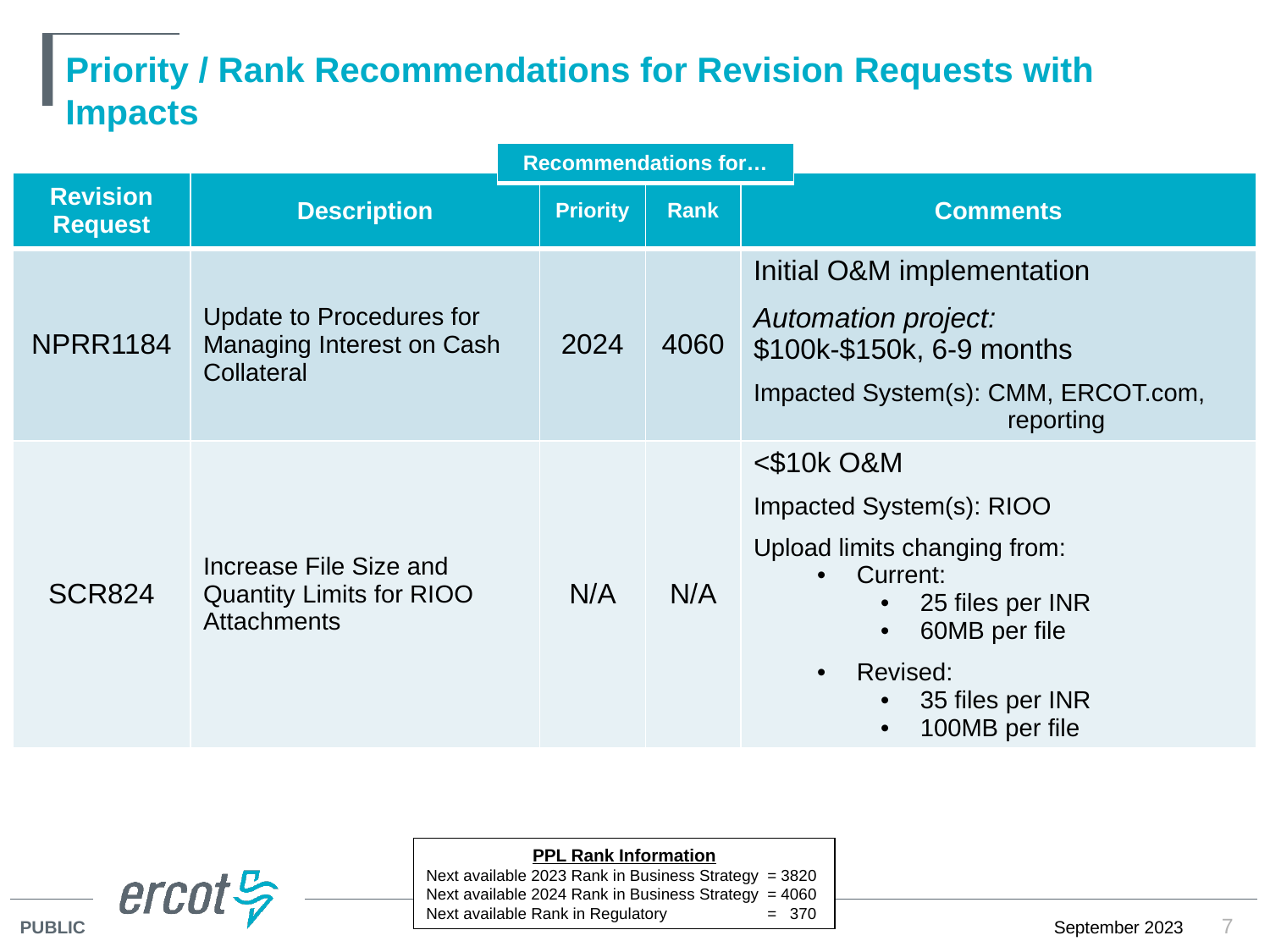

# Priority / Rank Recommendations for Revision Requests with Impacts
| Recommendations for… |
| --- |
| Revision Request | Description | Priority | Rank | Comments |
| --- | --- | --- | --- | --- |
| NPRR1184 | Update to Procedures for Managing Interest on Cash Collateral | 2024 | 4060 | Initial O&M implementation Automation project: $100k-$150k, 6-9 months Impacted System(s): CMM, ERCOT.com, reporting |
| SCR824 | Increase File Size and Quantity Limits for RIOO Attachments | N/A | N/A | <$10k O&M Impacted System(s): RIOO Upload limits changing from: Current: 25 files per INR 60MB per file Revised: 35 files per INR 100MB per file |
PPL Rank Information
Next available 2023 Rank in Business Strategy 	= 3820
Next available 2024 Rank in Business Strategy 	= 4060
Next available Rank in Regulatory	=   370
7